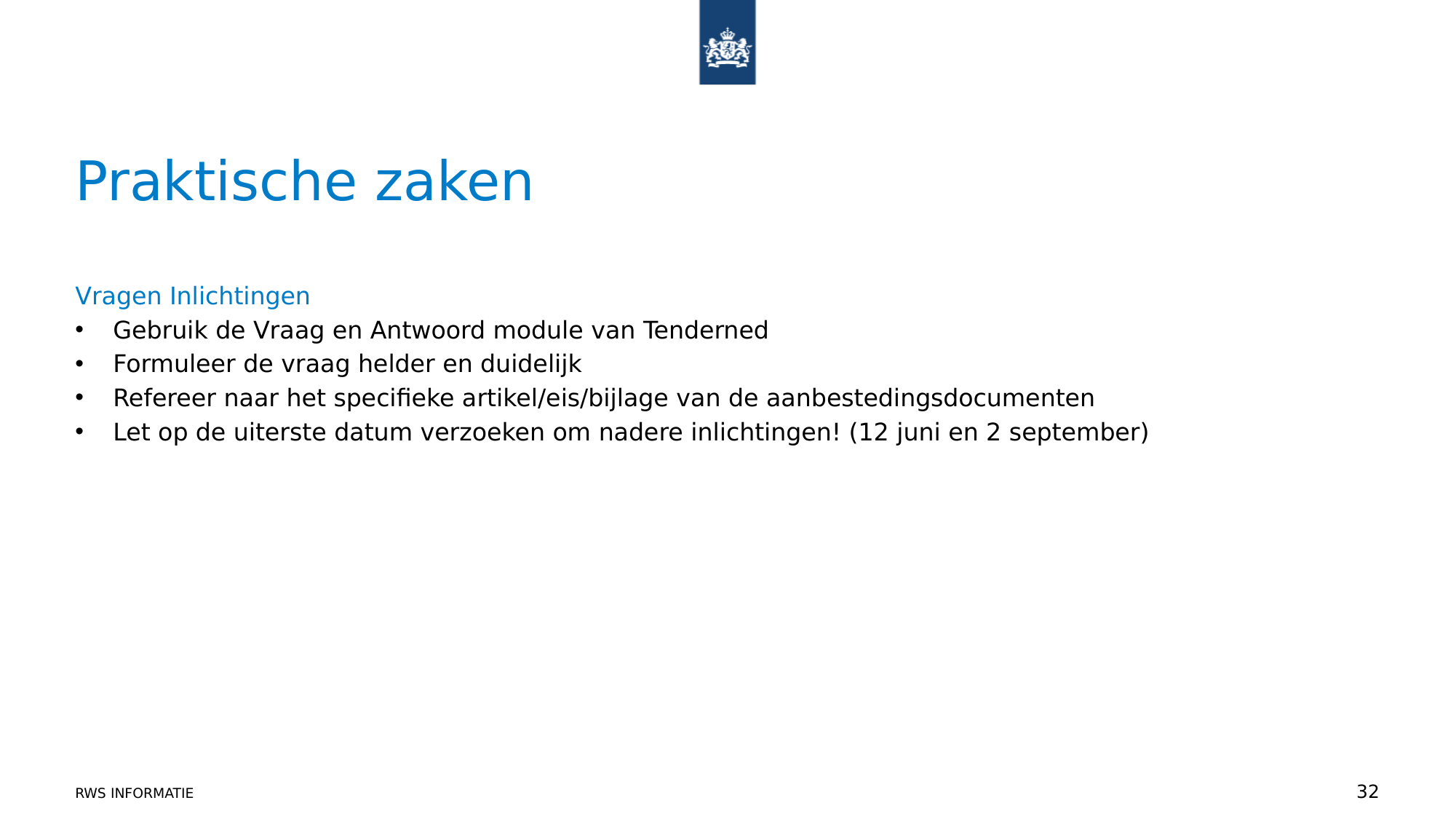

# Praktische zaken
Vragen Inlichtingen
Gebruik de Vraag en Antwoord module van Tenderned
Formuleer de vraag helder en duidelijk
Refereer naar het specifieke artikel/eis/bijlage van de aanbestedingsdocumenten
Let op de uiterste datum verzoeken om nadere inlichtingen! (12 juni en 2 september)

RWS Informatie
32